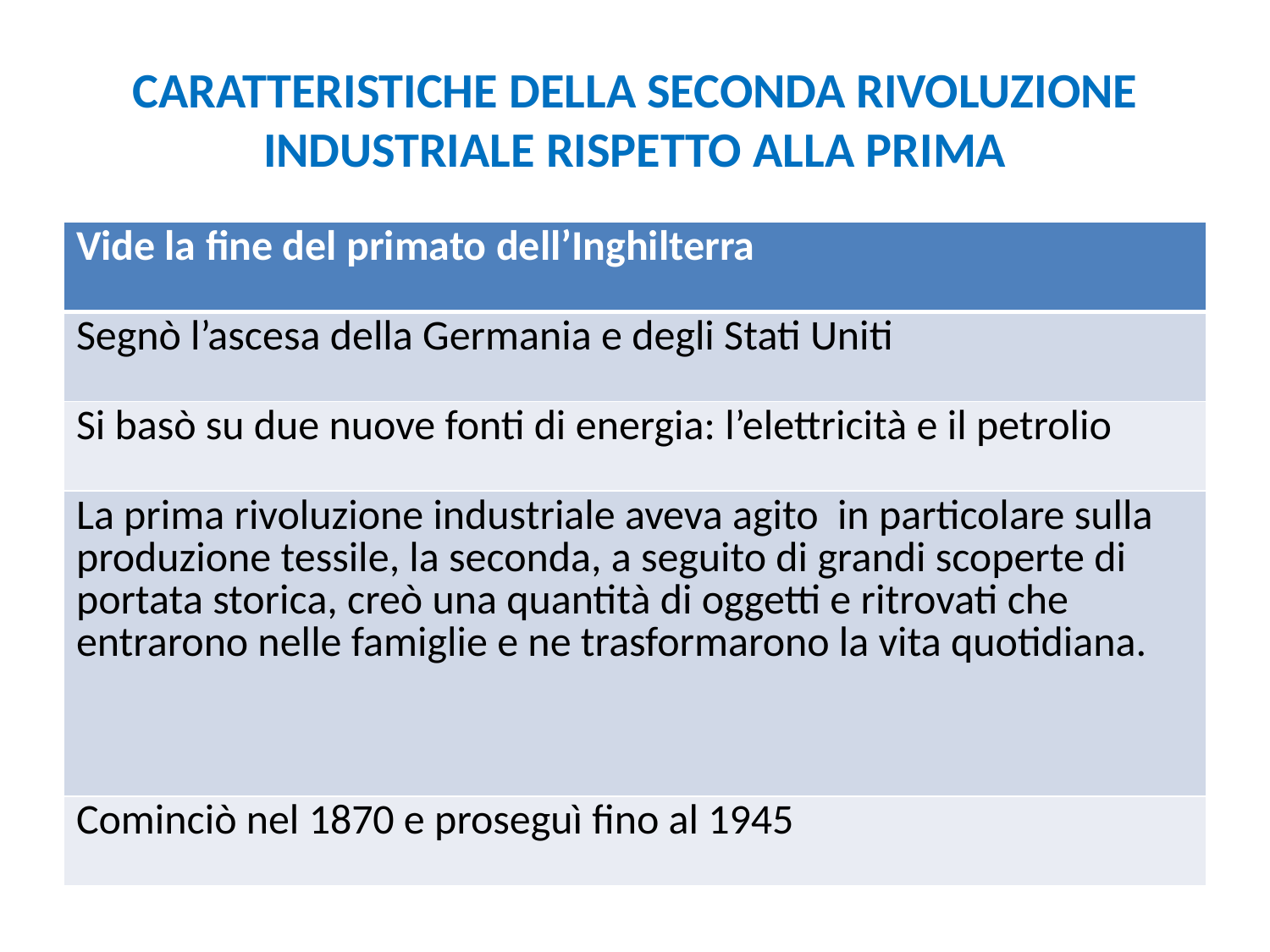

# CARATTERISTICHE DELLA SECONDA RIVOLUZIONE INDUSTRIALE RISPETTO ALLA PRIMA
| Vide la fine del primato dell’Inghilterra |
| --- |
| Segnò l’ascesa della Germania e degli Stati Uniti |
| Si basò su due nuove fonti di energia: l’elettricità e il petrolio |
| La prima rivoluzione industriale aveva agito in particolare sulla produzione tessile, la seconda, a seguito di grandi scoperte di portata storica, creò una quantità di oggetti e ritrovati che entrarono nelle famiglie e ne trasformarono la vita quotidiana. |
| Cominciò nel 1870 e proseguì fino al 1945 |